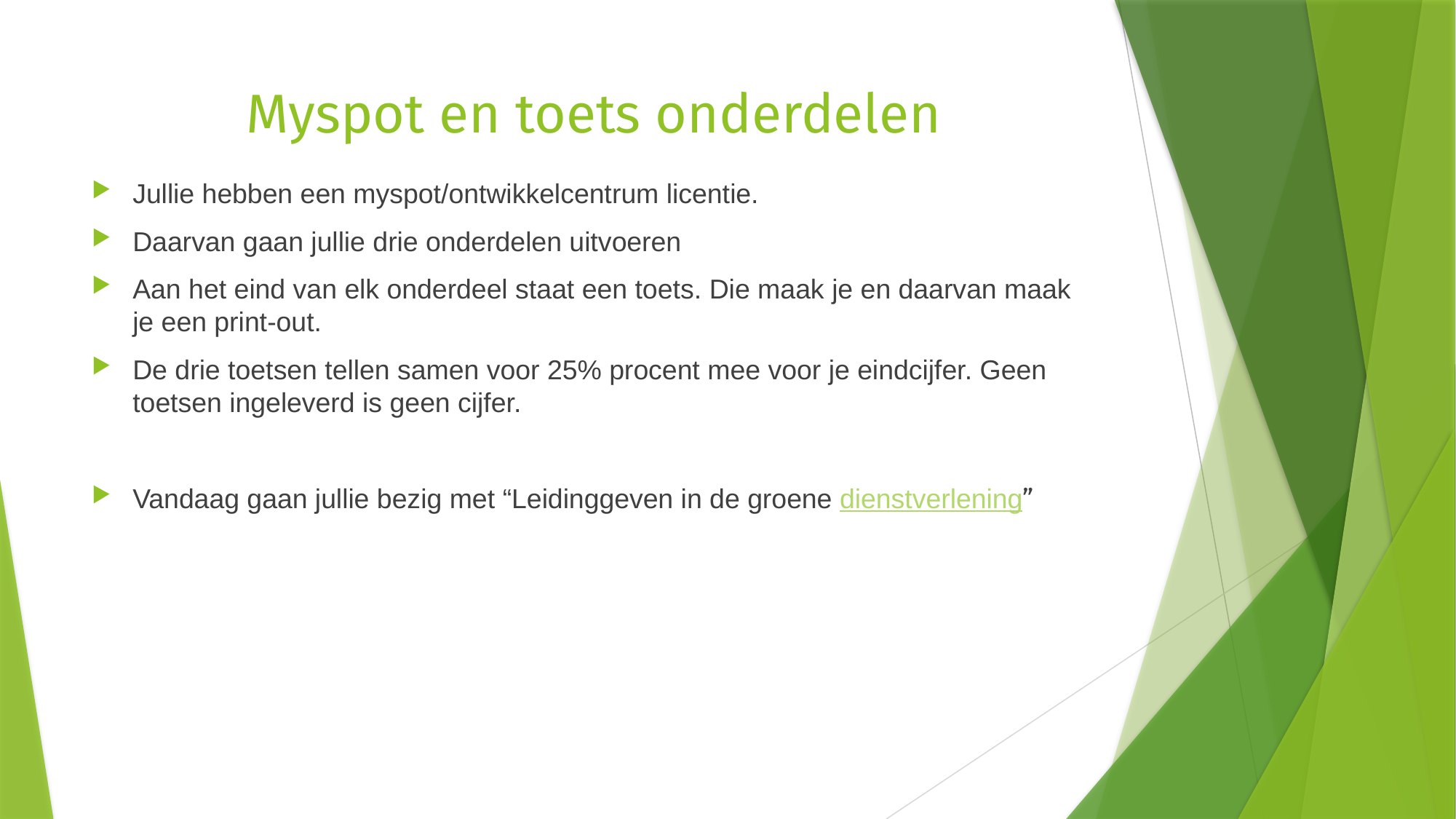

# Myspot en toets onderdelen
Jullie hebben een myspot/ontwikkelcentrum licentie.
Daarvan gaan jullie drie onderdelen uitvoeren
Aan het eind van elk onderdeel staat een toets. Die maak je en daarvan maak je een print-out.
De drie toetsen tellen samen voor 25% procent mee voor je eindcijfer. Geen toetsen ingeleverd is geen cijfer.

Vandaag gaan jullie bezig met “Leidinggeven in de groene dienstverlening”